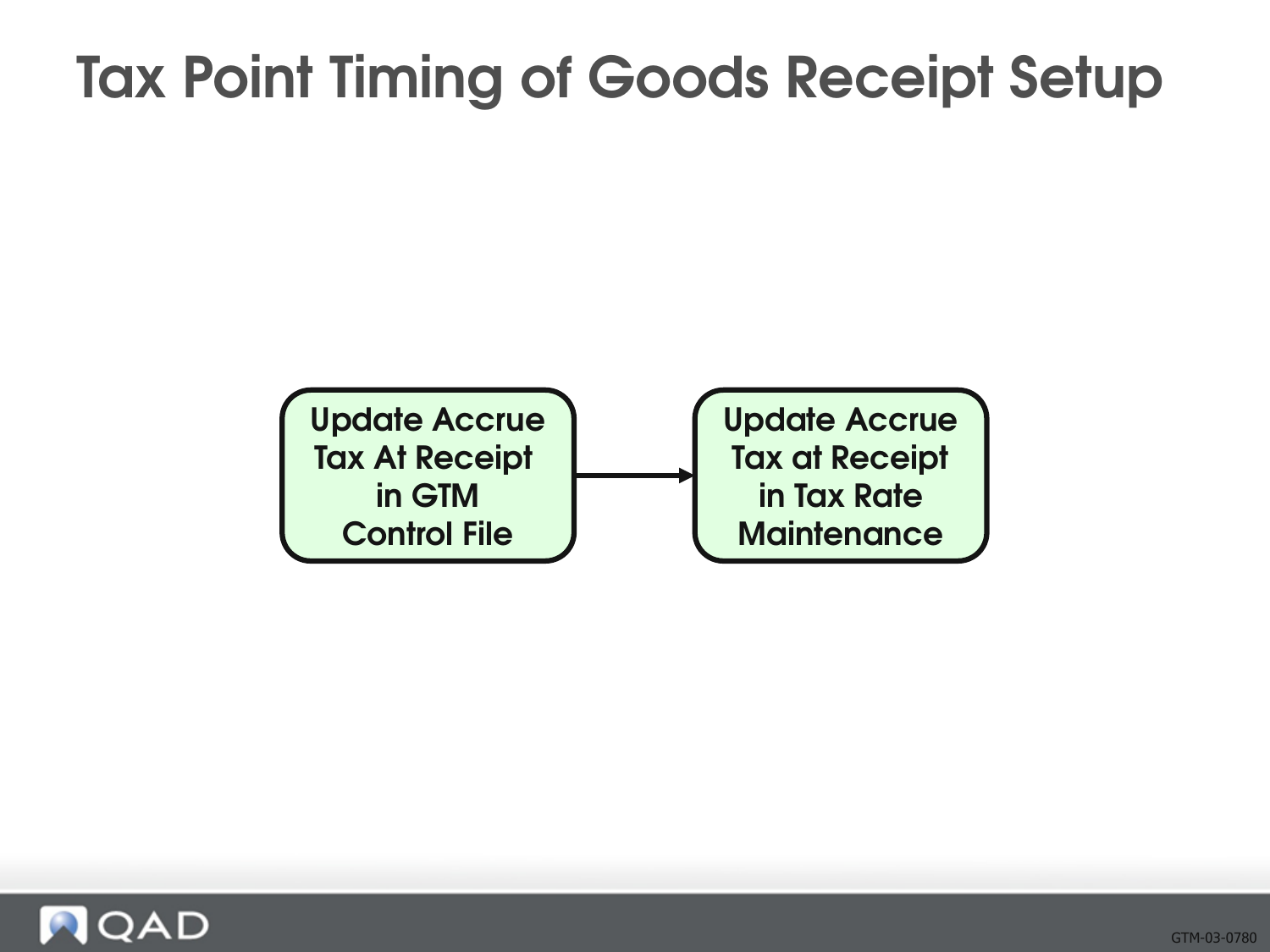

# Tax Point Timing of Goods Receipt Setup
Update Accrue
Tax At Receipt
in GTM
Control File
Update Accrue
Tax at Receipt
in Tax Rate
Maintenance
GTM-03-0780